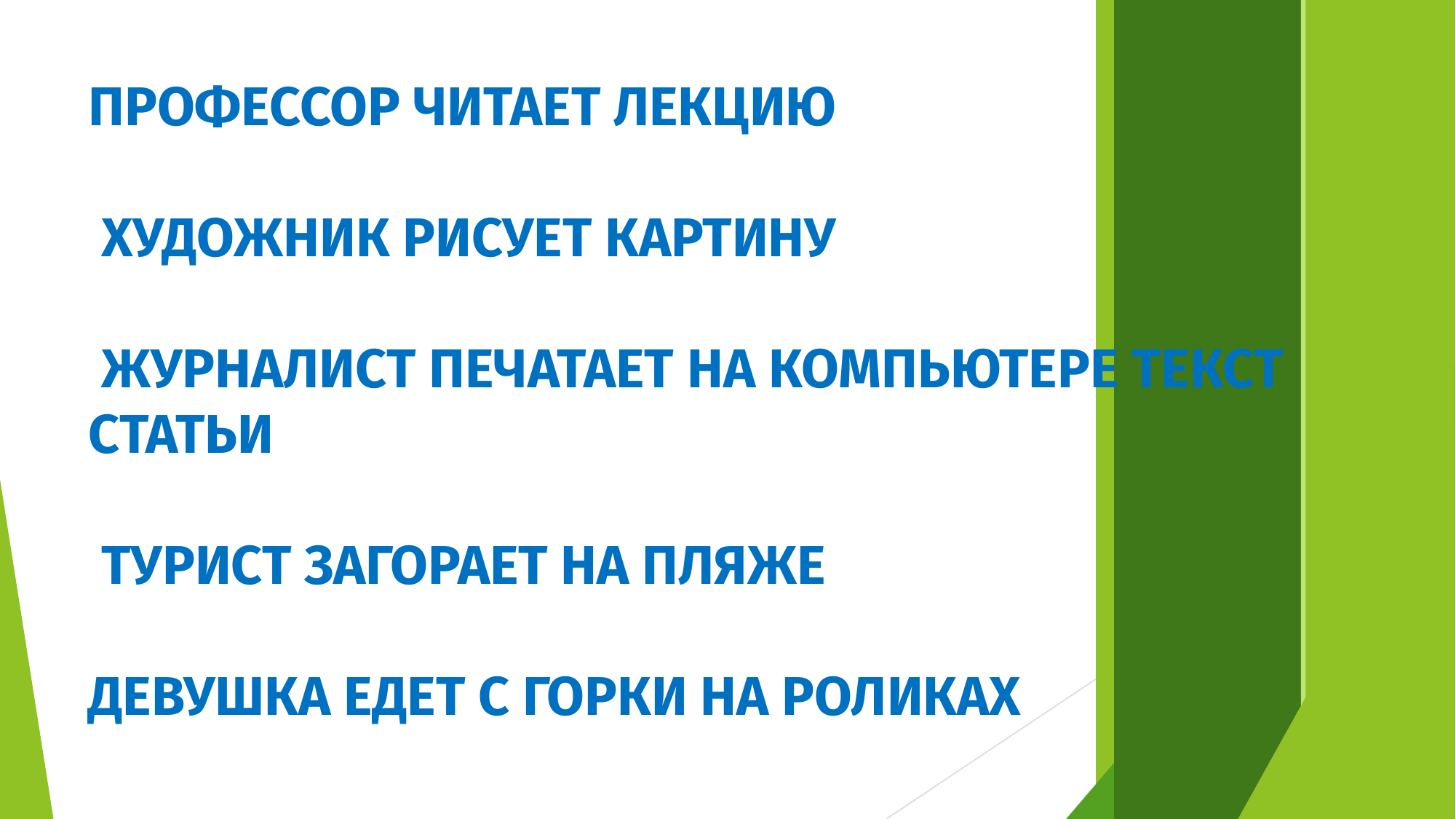

ПРОФЕССОР ЧИТАЕТ ЛЕКЦИЮ

 ХУДОЖНИК РИСУЕТ КАРТИНУ

 ЖУРНАЛИСТ ПЕЧАТАЕТ НА КОМПЬЮТЕРЕ ТЕКСТ СТАТЬИ

 ТУРИСТ ЗАГОРАЕТ НА ПЛЯЖЕ

ДЕВУШКА ЕДЕТ С ГОРКИ НА РОЛИКАХ